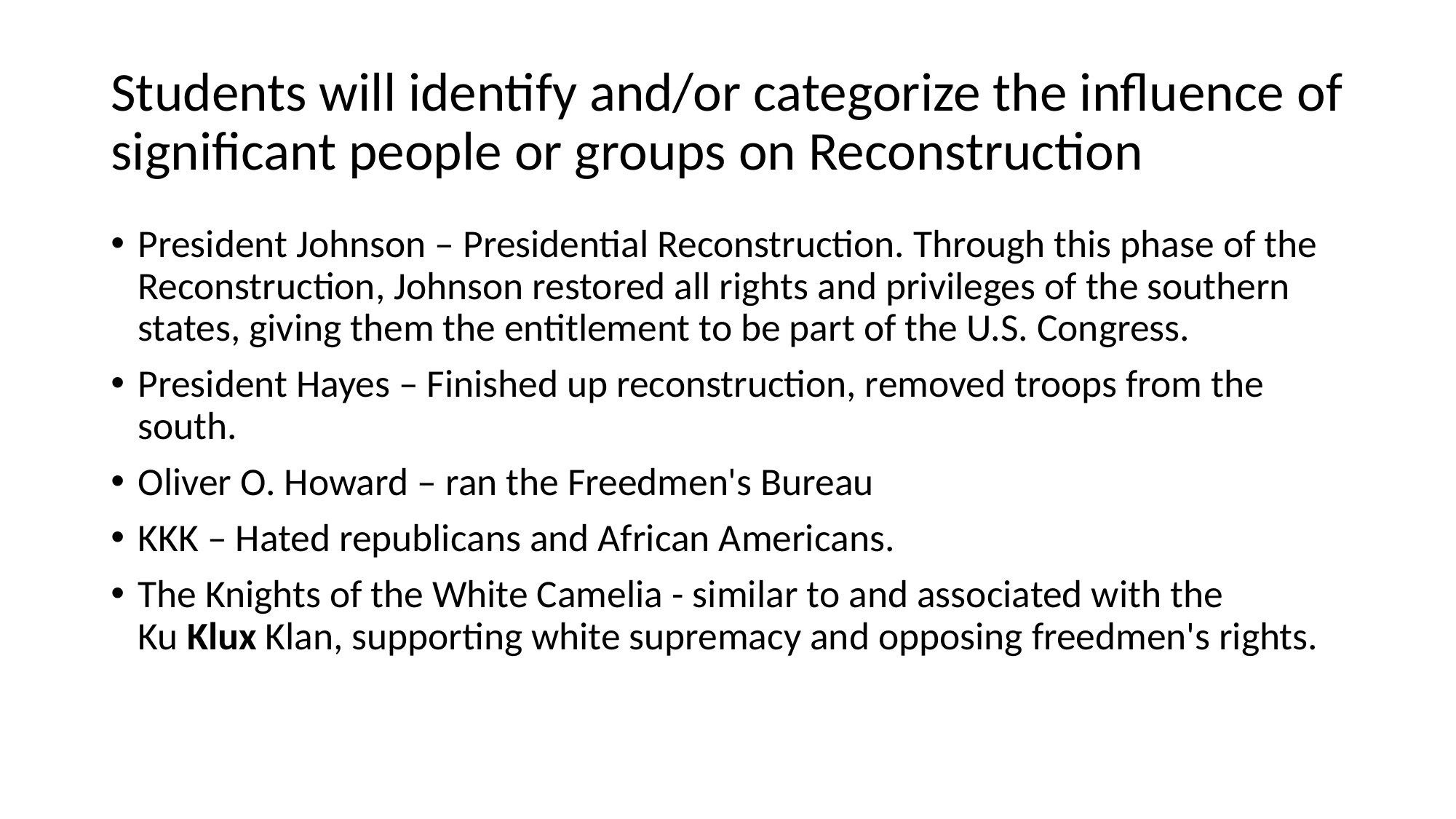

# Students will identify and/or categorize the influence of significant people or groups on Reconstruction
President Johnson – Presidential Reconstruction. Through this phase of the Reconstruction, Johnson restored all rights and privileges of the southern states, giving them the entitlement to be part of the U.S. Congress.
President Hayes – Finished up reconstruction, removed troops from the south.
Oliver O. Howard – ran the Freedmen's Bureau
KKK – Hated republicans and African Americans.
The Knights of the White Camelia - similar to and associated with the Ku Klux Klan, supporting white supremacy and opposing freedmen's rights.